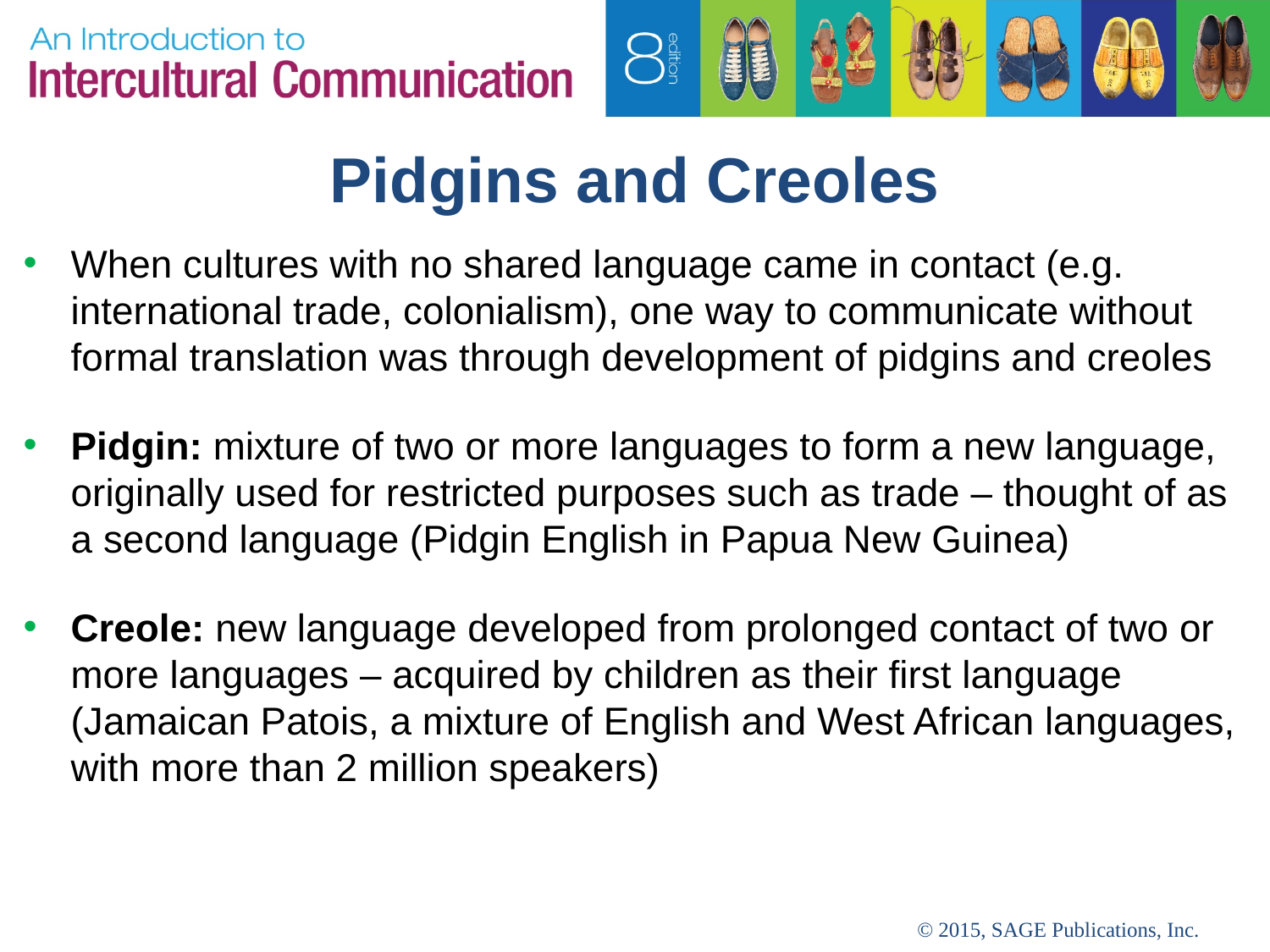

# Pidgins and Creoles
When cultures with no shared language came in contact (e.g. international trade, colonialism), one way to communicate without formal translation was through development of pidgins and creoles

Pidgin: mixture of two or more languages to form a new language, originally used for restricted purposes such as trade – thought of as a second language (Pidgin English in Papua New Guinea)

Creole: new language developed from prolonged contact of two or more languages – acquired by children as their first language (Jamaican Patois, a mixture of English and West African languages, with more than 2 million speakers)
© 2015, SAGE Publications, Inc.